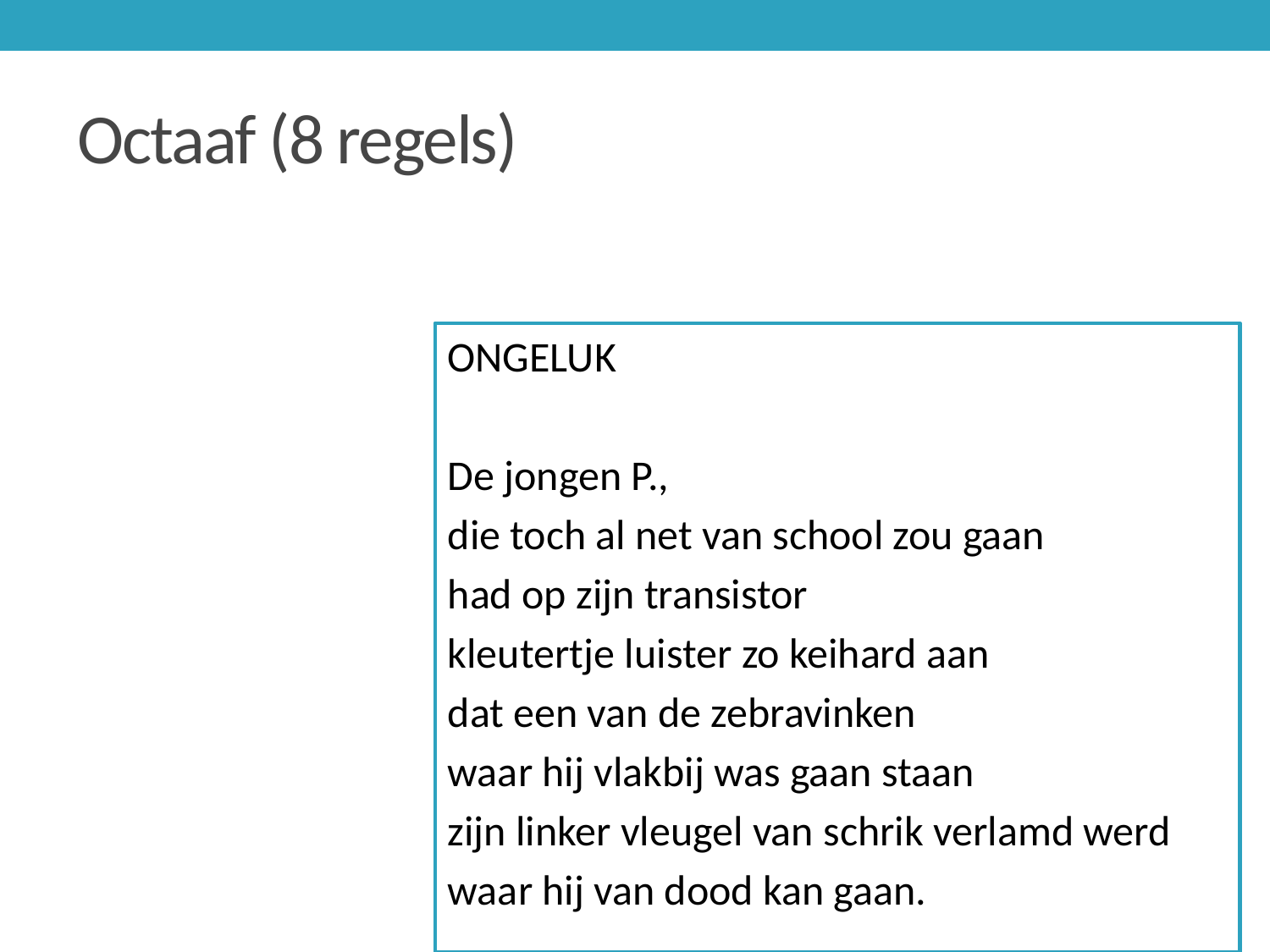

# Octaaf (8 regels)
ONGELUK

De jongen P.,
die toch al net van school zou gaan
had op zijn transistor
kleutertje luister zo keihard aan
dat een van de zebravinken
waar hij vlakbij was gaan staan
zijn linker vleugel van schrik verlamd werd
waar hij van dood kan gaan.